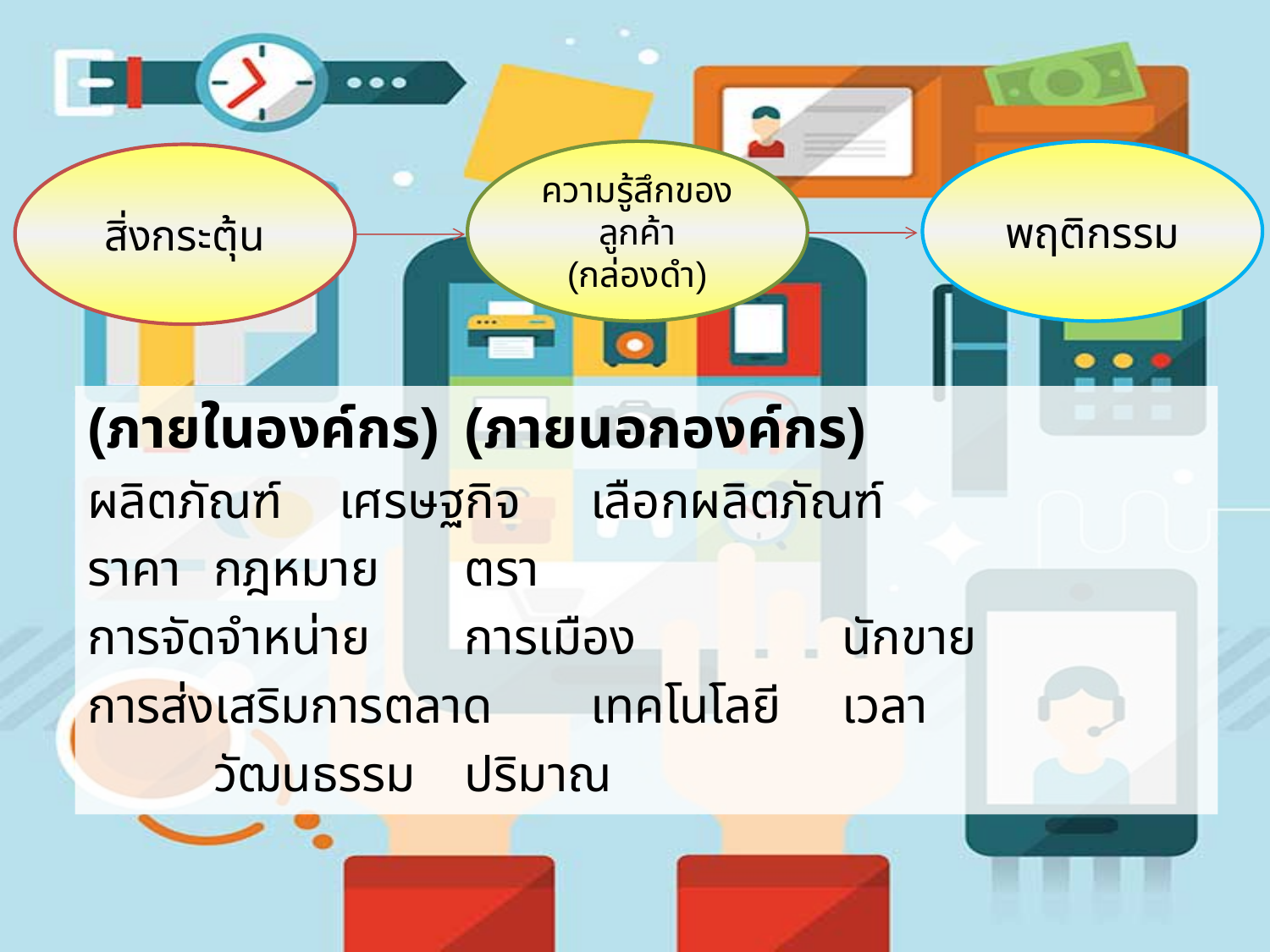

ความรู้สึกของลูกค้า
(กล่องดำ)
พฤติกรรม
สิ่งกระตุ้น
(ภายในองค์กร) 	(ภายนอกองค์กร)
ผลิตภัณฑ์		เศรษฐกิจ			เลือกผลิตภัณฑ์
ราคา			กฎหมาย				ตรา
การจัดจำหน่าย		การเมือง				นักขาย
การส่งเสริมการตลาด	เทคโนโลยี			เวลา
			วัฒนธรรม			ปริมาณ